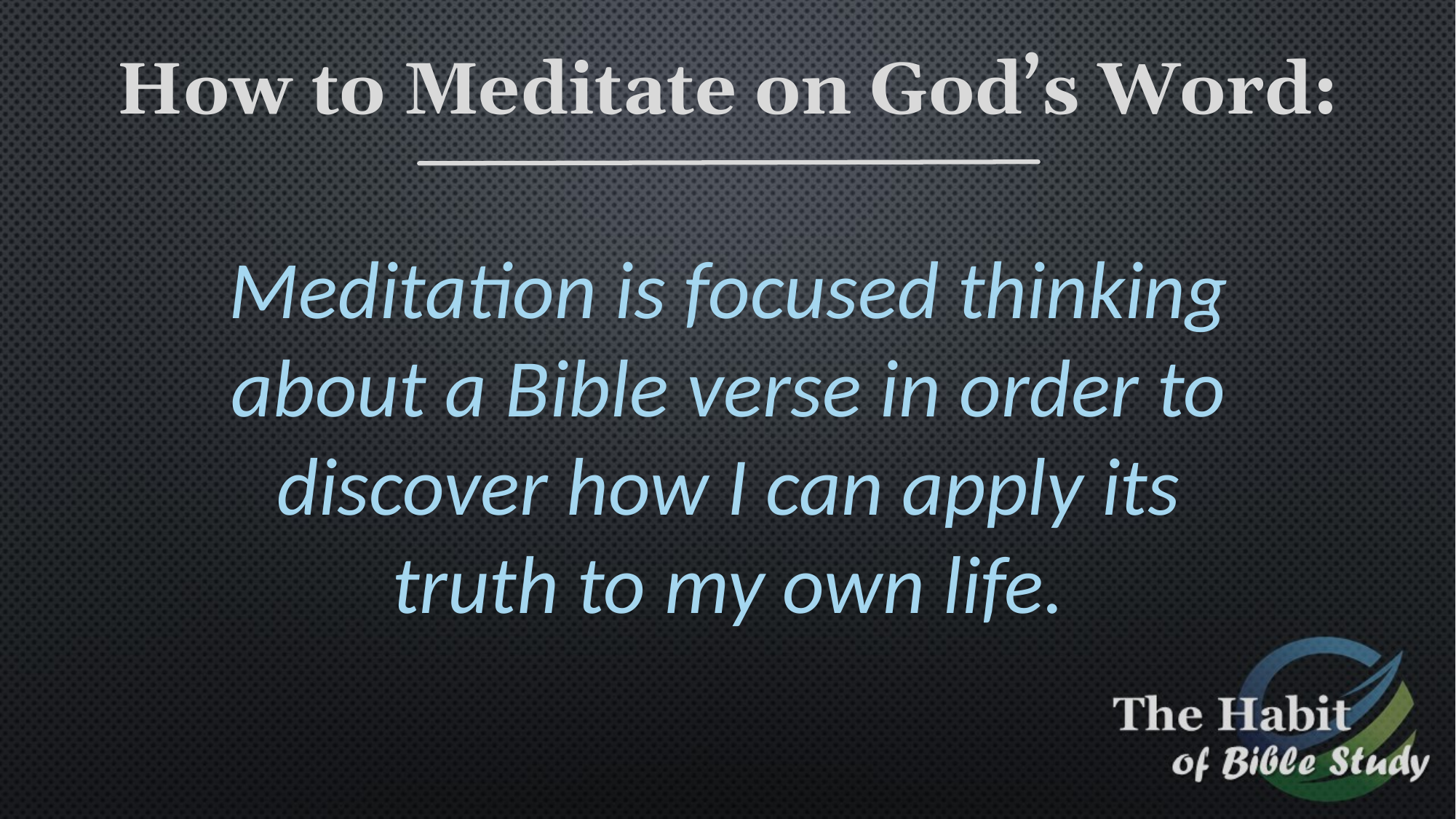

How to Meditate on God’s Word:
Meditation is focused thinking about a Bible verse in order to discover how I can apply its truth to my own life.